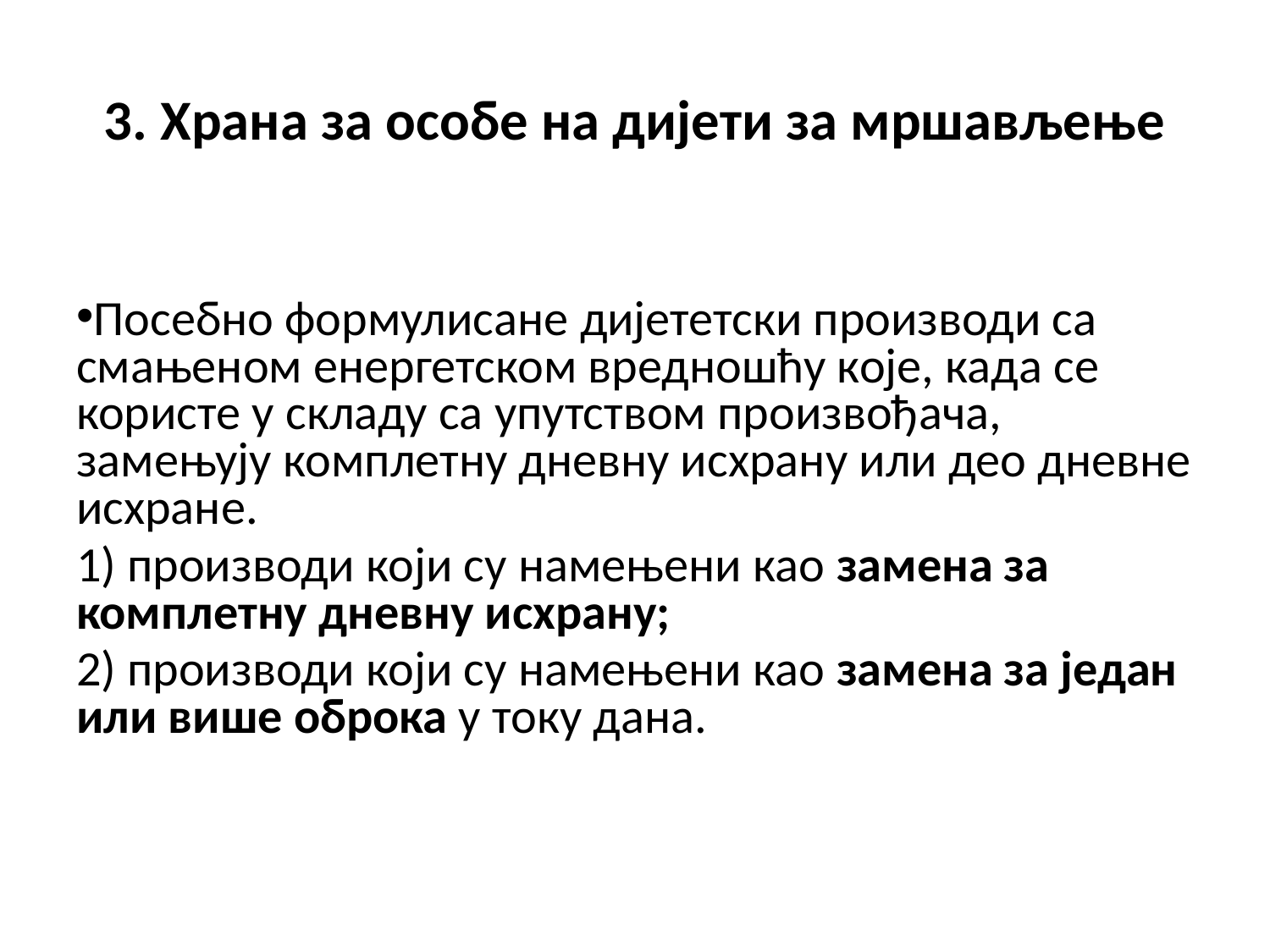

# 3. Храна за особе на дијети за мршављење

Посебно формулисане дијететски производи са смањеном енергетском вредношћу које, када се користе у складу са упутством произвођача, замењују комплетну дневну исхрану или део дневне исхране.
1) производи који су намењени као замена за комплетну дневну исхрану;
2) производи који су намењени као замена за један или више оброка у току дана.